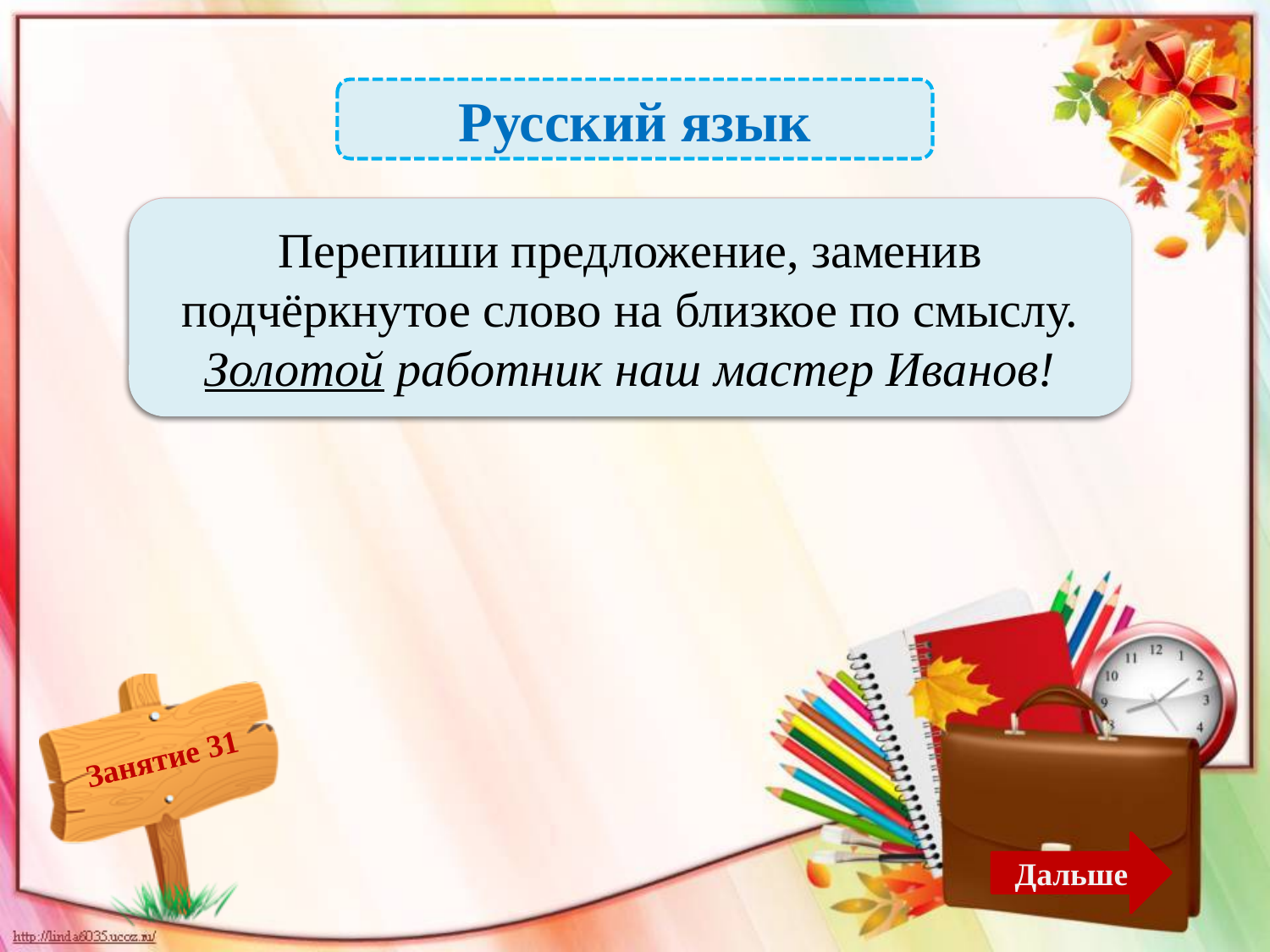

Русский язык
 Хороший, прекрасный, ценный – 1б.
Перепиши предложение, заменив подчёркнутое слово на близкое по смыслу.
Золотой работник наш мастер Иванов!

Дальше